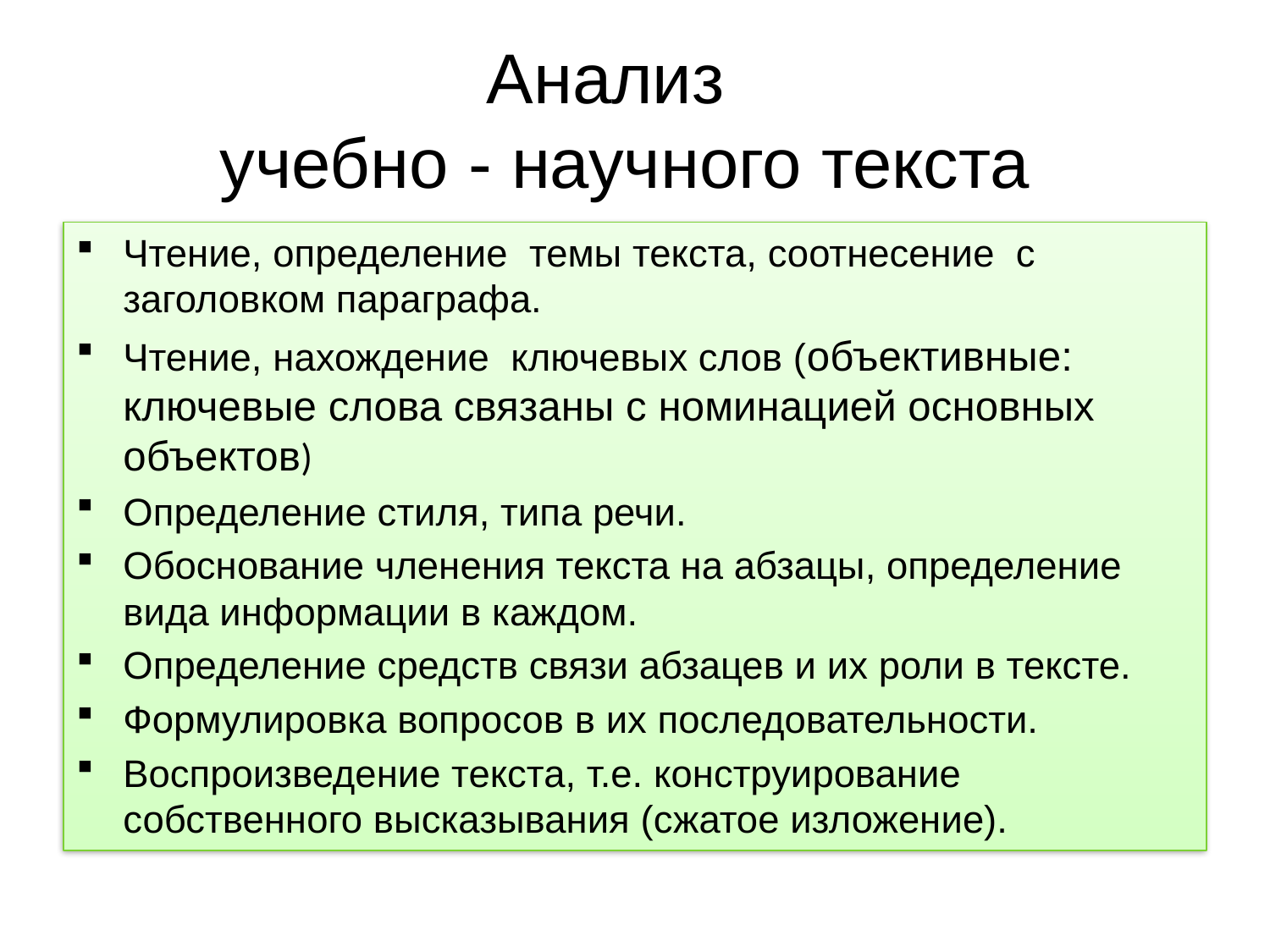

# Анализ учебно - научного текста
Чтение, определение  темы текста, соотнесение  с заголовком параграфа.
Чтение, нахождение  ключевых слов (объективные: ключевые слова связаны с номинацией основных  объектов)
Определение стиля, типа речи.
Обоснование членения текста на абзацы, определение  вида информации в каждом.
Определение средств связи абзацев и их роли в тексте.
Формулировка вопросов в их последовательности.
Воспроизведение текста, т.е. конструирование собственного высказывания (сжатое изложение).